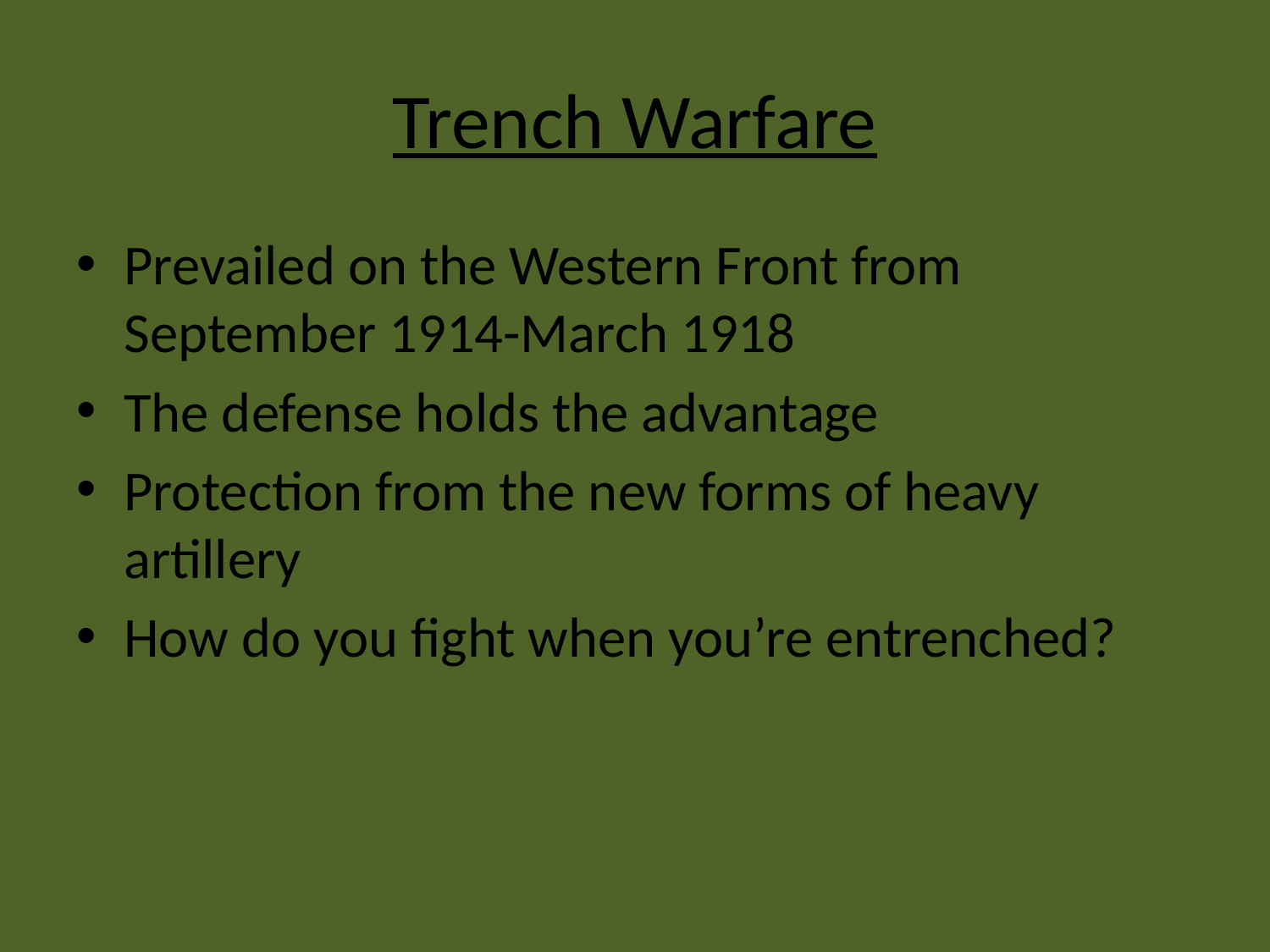

# Trench Warfare
Prevailed on the Western Front from September 1914-March 1918
The defense holds the advantage
Protection from the new forms of heavy artillery
How do you fight when you’re entrenched?